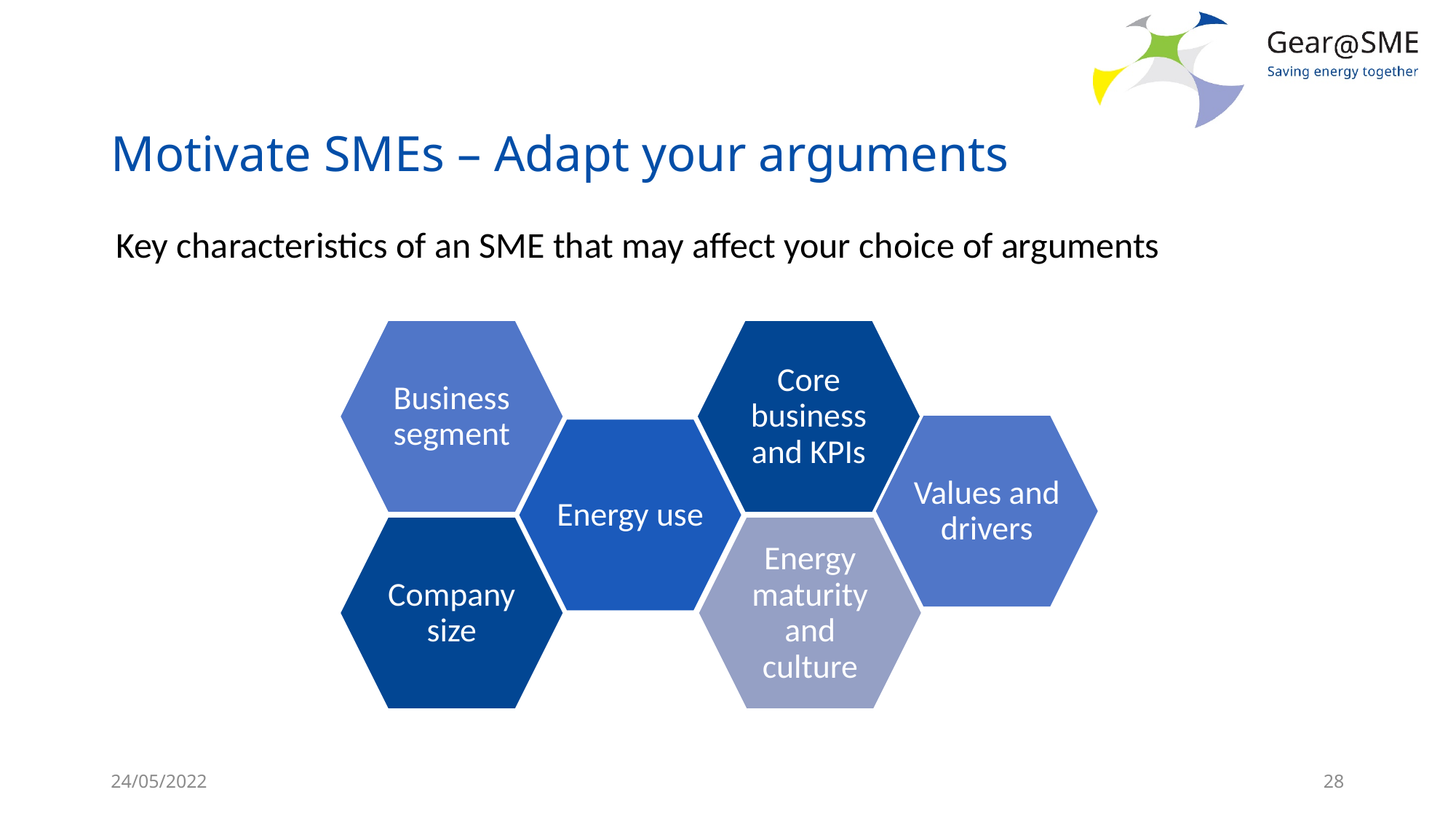

# Motivate SMEs – Adapt your arguments
Key characteristics of an SME that may affect your choice of arguments
Core business and KPIs
Business segment
Energy use
Energy maturity and culture
Company size
Values and drivers

24/05/2022
28